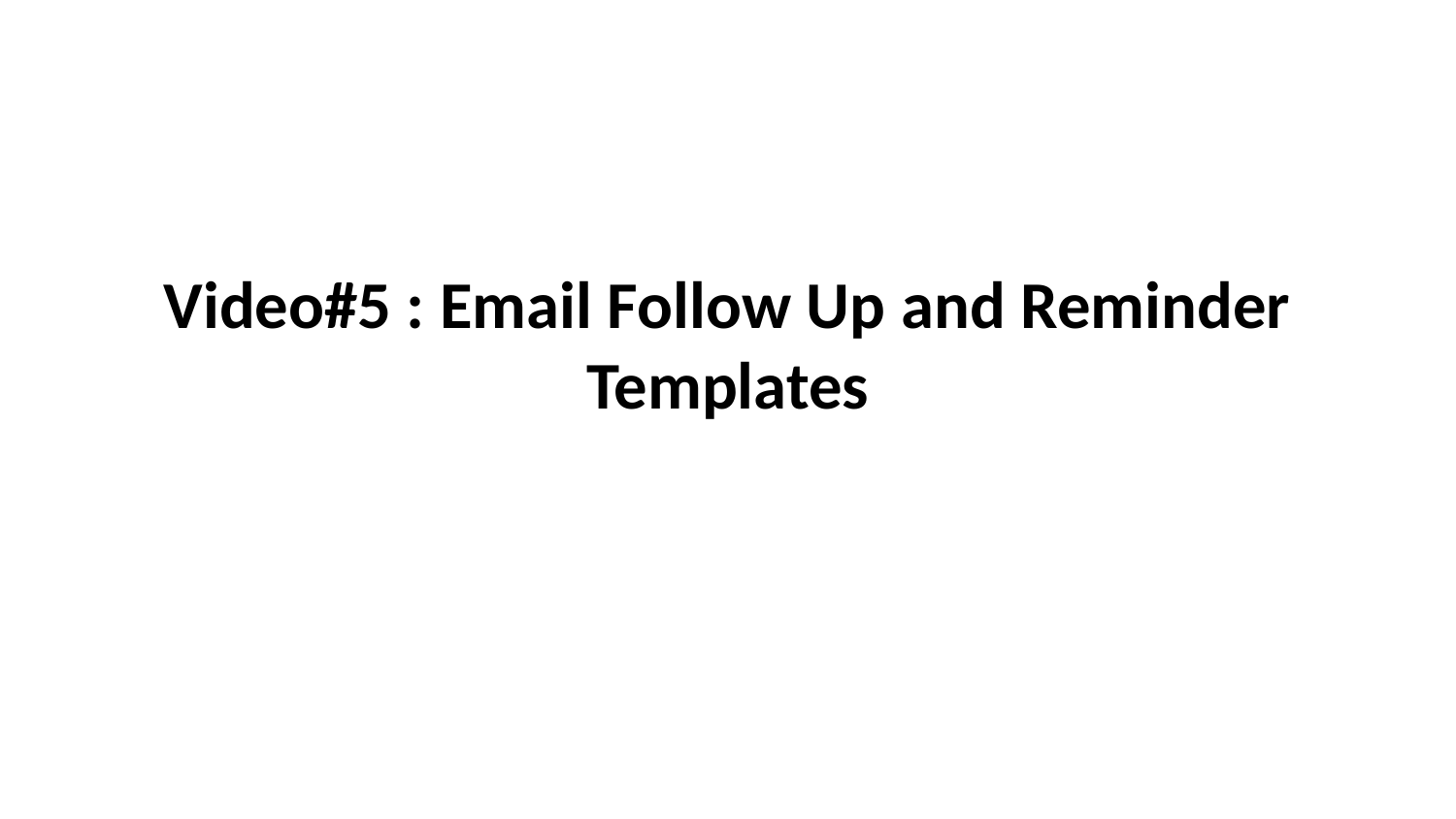

# Video#5 : Email Follow Up and Reminder Templates